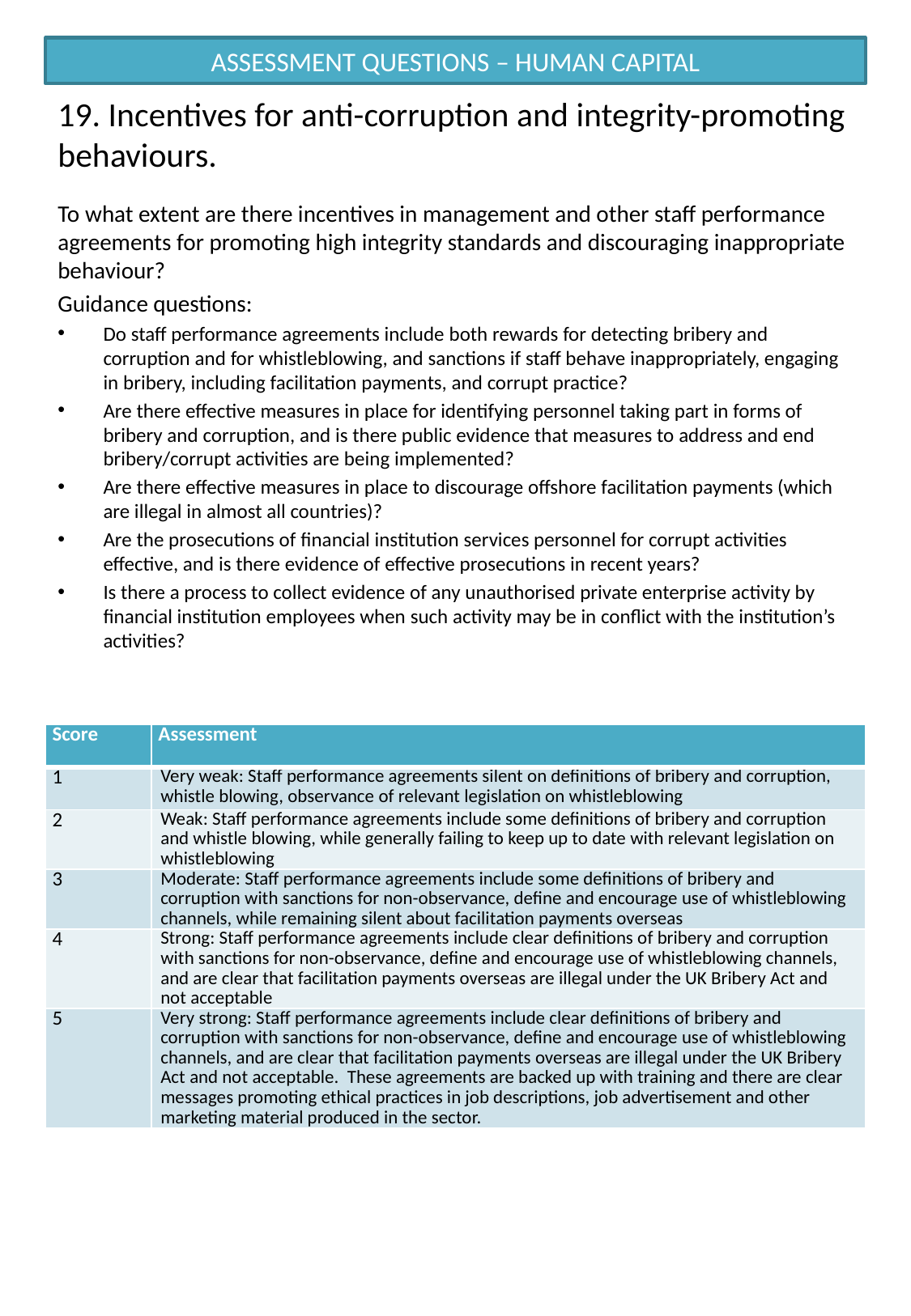

ASSESSMENT QUESTIONS – HUMAN CAPITAL
# 19. Incentives for anti-corruption and integrity-promoting behaviours.
To what extent are there incentives in management and other staff performance agreements for promoting high integrity standards and discouraging inappropriate behaviour?
Guidance questions:
Do staff performance agreements include both rewards for detecting bribery and corruption and for whistleblowing, and sanctions if staff behave inappropriately, engaging in bribery, including facilitation payments, and corrupt practice?
Are there effective measures in place for identifying personnel taking part in forms of bribery and corruption, and is there public evidence that measures to address and end bribery/corrupt activities are being implemented?
Are there effective measures in place to discourage offshore facilitation payments (which are illegal in almost all countries)?
Are the prosecutions of financial institution services personnel for corrupt activities effective, and is there evidence of effective prosecutions in recent years?
Is there a process to collect evidence of any unauthorised private enterprise activity by financial institution employees when such activity may be in conflict with the institution’s activities?

| Score | Assessment |
| --- | --- |
| 1 | Very weak: Staff performance agreements silent on definitions of bribery and corruption, whistle blowing, observance of relevant legislation on whistleblowing |
| 2 | Weak: Staff performance agreements include some definitions of bribery and corruption and whistle blowing, while generally failing to keep up to date with relevant legislation on whistleblowing |
| 3 | Moderate: Staff performance agreements include some definitions of bribery and corruption with sanctions for non-observance, define and encourage use of whistleblowing channels, while remaining silent about facilitation payments overseas |
| 4 | Strong: Staff performance agreements include clear definitions of bribery and corruption with sanctions for non-observance, define and encourage use of whistleblowing channels, and are clear that facilitation payments overseas are illegal under the UK Bribery Act and not acceptable |
| 5 | Very strong: Staff performance agreements include clear definitions of bribery and corruption with sanctions for non-observance, define and encourage use of whistleblowing channels, and are clear that facilitation payments overseas are illegal under the UK Bribery Act and not acceptable. These agreements are backed up with training and there are clear messages promoting ethical practices in job descriptions, job advertisement and other marketing material produced in the sector. |